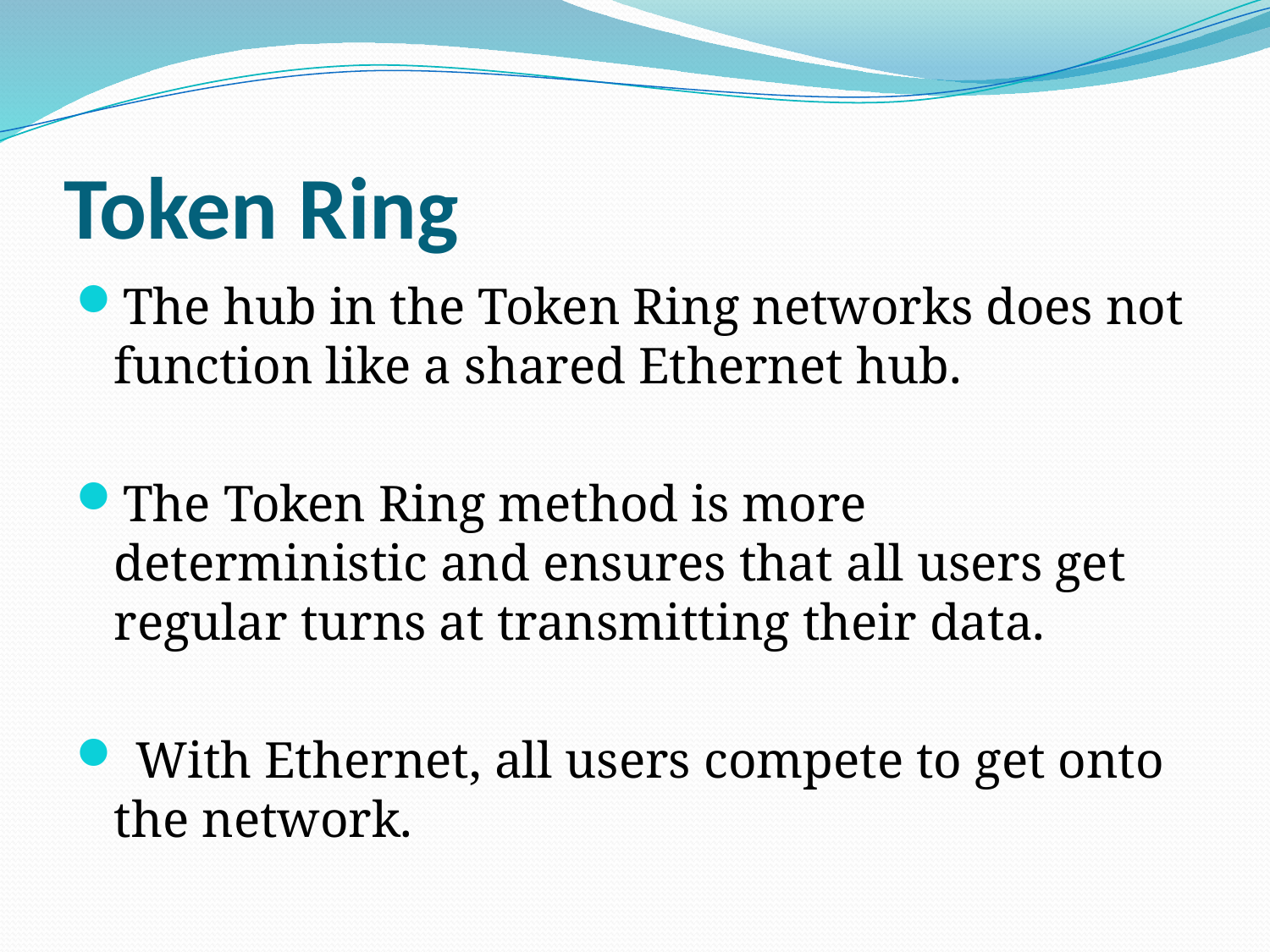

# Token Ring
The hub in the Token Ring networks does not function like a shared Ethernet hub.

The Token Ring method is more deterministic and ensures that all users get regular turns at transmitting their data.

 With Ethernet, all users compete to get onto the network.